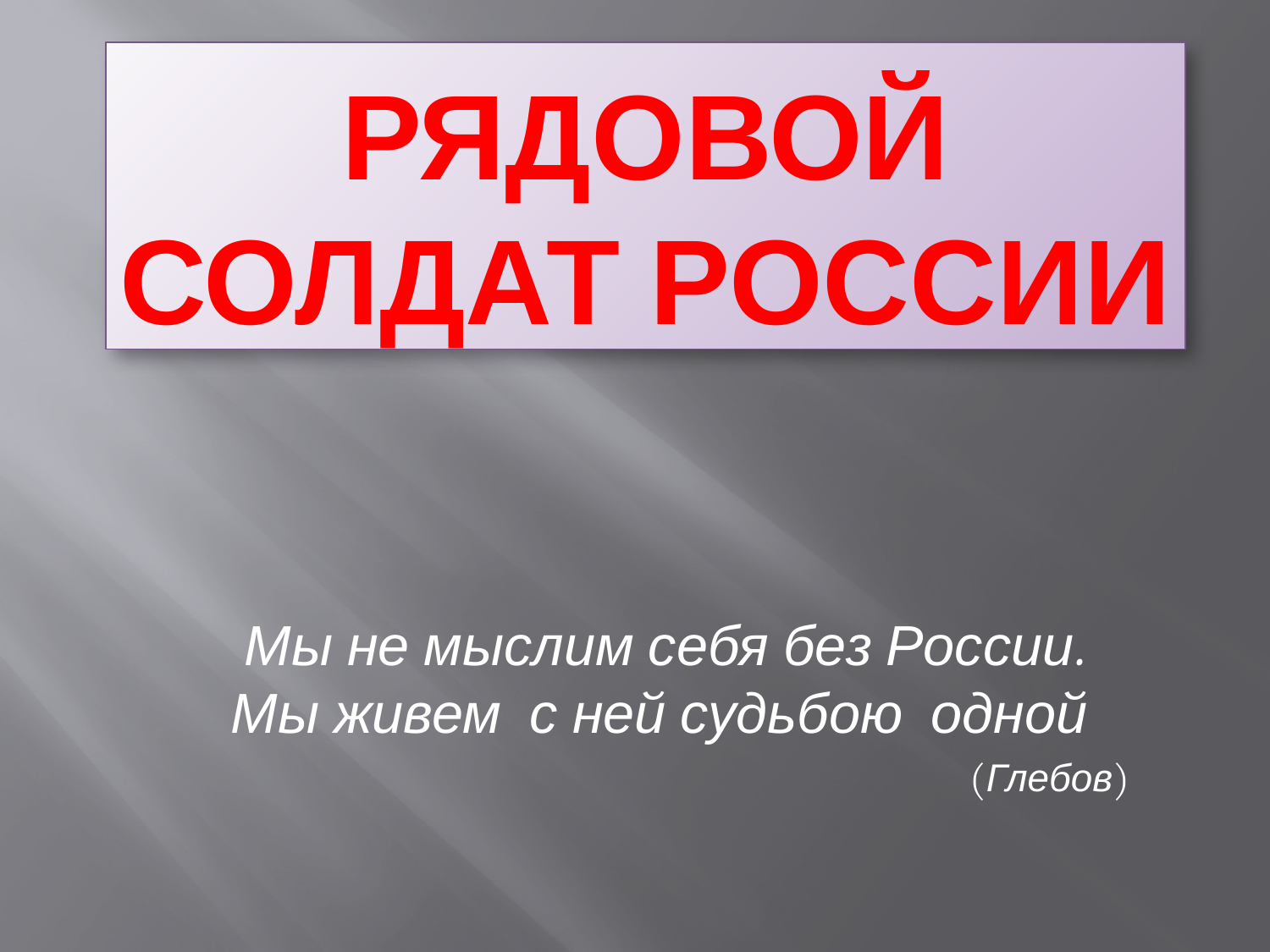

# Рядовой солдат России
Мы не мыслим себя без России.
Мы живем  с ней судьбою  одной
(Глебов)